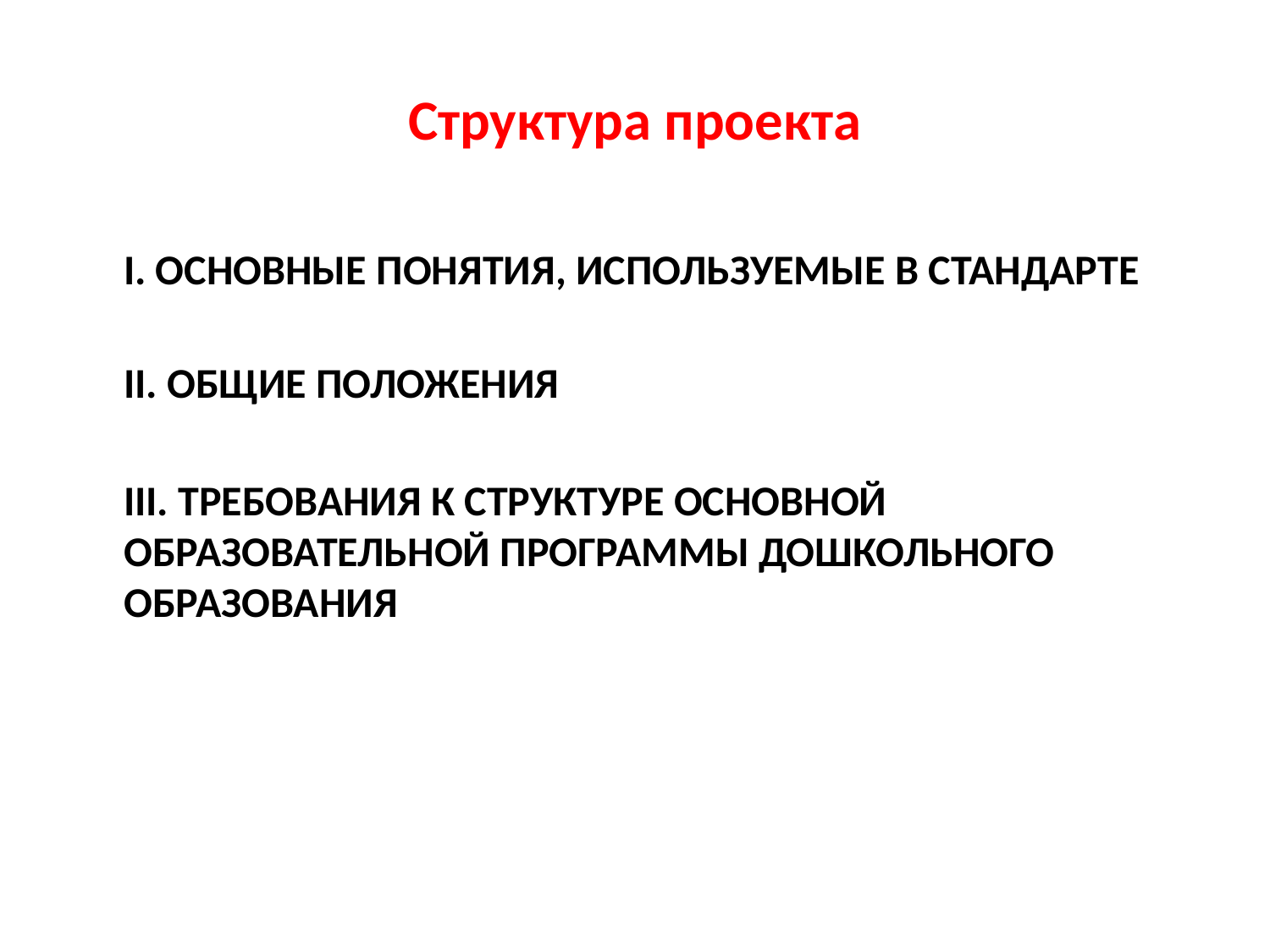

# Структура проекта
	I. ОСНОВНЫЕ ПОНЯТИЯ, ИСПОЛЬЗУЕМЫЕ В СТАНДАРТЕ
	II. ОБЩИЕ ПОЛОЖЕНИЯ

	III. ТРЕБОВАНИЯ К СТРУКТУРЕ ОСНОВНОЙ ОБРАЗОВАТЕЛЬНОЙ ПРОГРАММЫ ДОШКОЛЬНОГО ОБРАЗОВАНИЯ